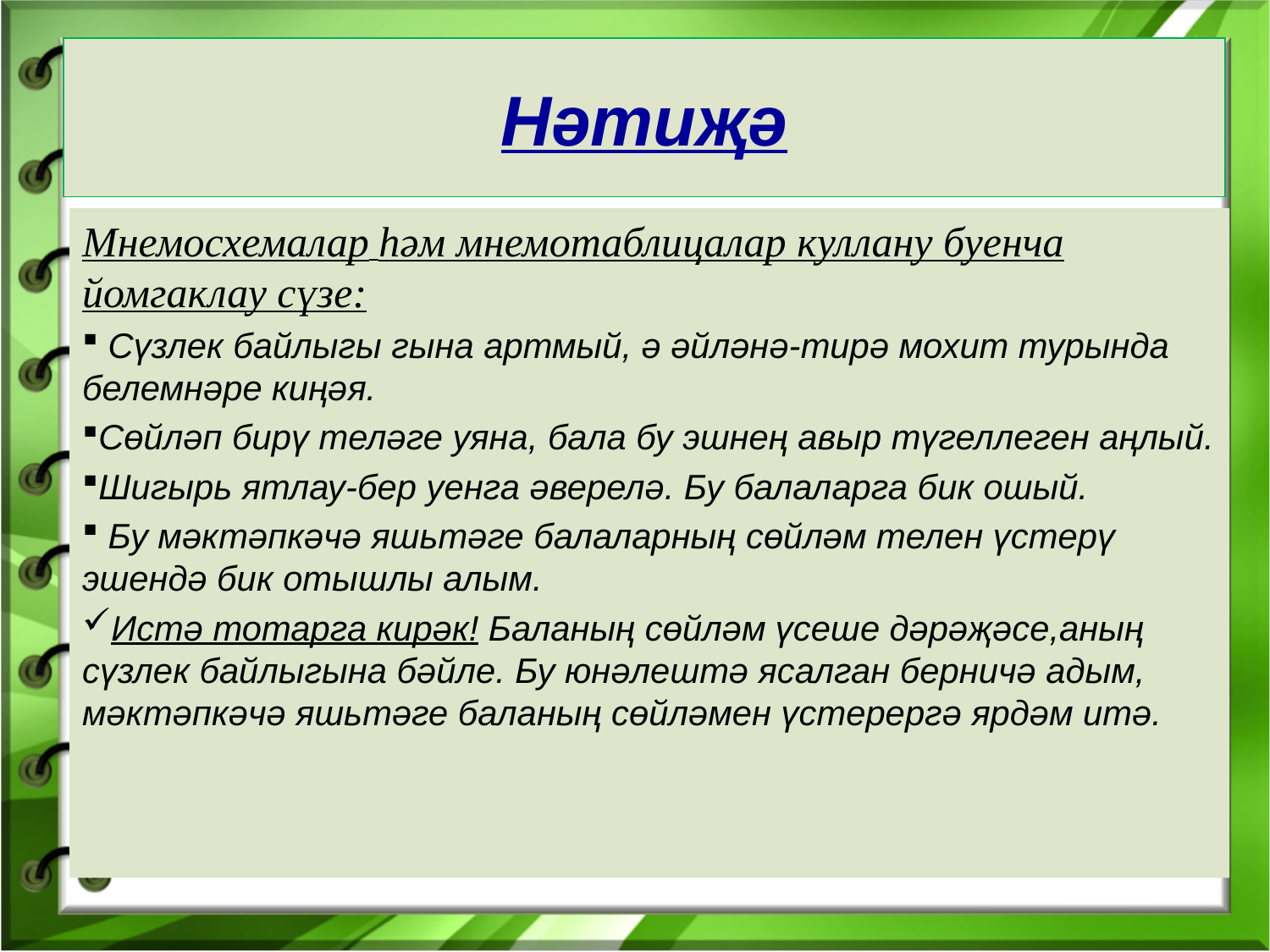

# Нәтиҗә
Мнемосхемалар һәм мнемотаблицалар куллану буенча йомгаклау сүзе:
 Сүзлек байлыгы гына артмый, ә әйләнә-тирә мохит турында белемнәре киңәя.
Сөйләп бирү теләге уяна, бала бу эшнең авыр түгеллеген аңлый.
Шигырь ятлау-бер уенга әверелә. Бу балаларга бик ошый.
 Бу мәктәпкәчә яшьтәге балаларның сөйләм телен үстерү эшендә бик отышлы алым.
Истә тотарга кирәк! Баланың сөйләм үсеше дәрәҗәсе,аның сүзлек байлыгына бәйле. Бу юнәлештә ясалган берничә адым, мәктәпкәчә яшьтәге баланың сөйләмен үстерергә ярдәм итә.